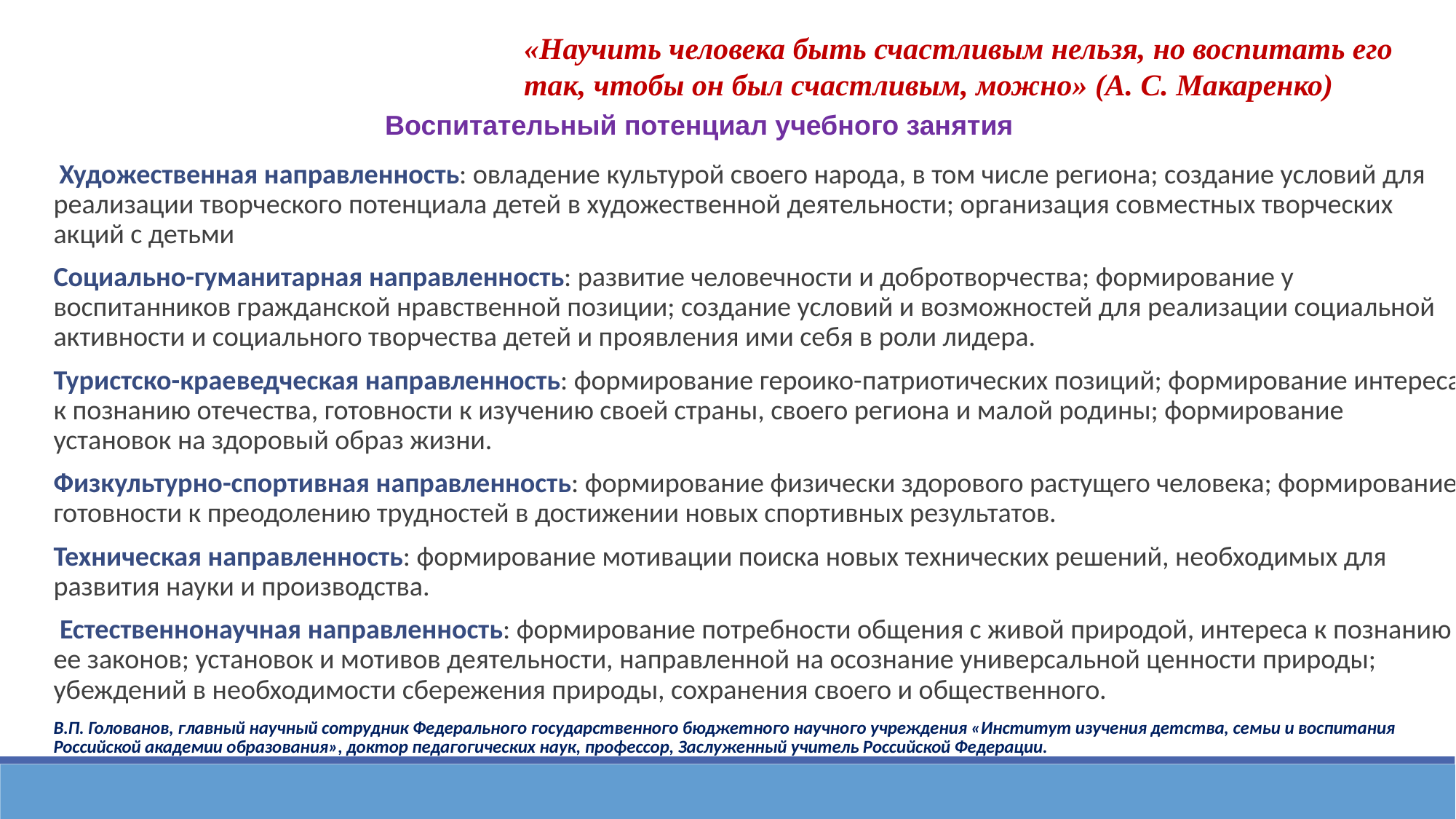

«Научить человека быть счастливым нельзя, но воспитать его так, чтобы он был счастливым, можно» (А. С. Макаренко)
Воспитательный потенциал учебного занятия
 Художественная направленность: овладение культурой своего народа, в том числе региона; создание условий для реализации творческого потенциала детей в художественной деятельности; организация совместных творческих акций с детьми
Социально-гуманитарная направленность: развитие человечности и добротворчества; формирование у воспитанников гражданской нравственной позиции; создание условий и возможностей для реализации социальной активности и социального творчества детей и проявления ими себя в роли лидера.
Туристско-краеведческая направленность: формирование героико-патриотических позиций; формирование интереса к познанию отечества, готовности к изучению своей страны, своего региона и малой родины; формирование установок на здоровый образ жизни.
Физкультурно-спортивная направленность: формирование физически здорового растущего человека; формирование готовности к преодолению трудностей в достижении новых спортивных результатов.
Техническая направленность: формирование мотивации поиска новых технических решений, необходимых для развития науки и производства.
 Естественнонаучная направленность: формирование потребности общения с живой природой, интереса к познанию ее законов; установок и мотивов деятельности, направленной на осознание универсальной ценности природы; убеждений в необходимости сбережения природы, сохранения своего и общественного.
В.П. Голованов, главный научный сотрудник Федерального государственного бюджетного научного учреждения «Институт изучения детства, семьи и воспитания Российской академии образования», доктор педагогических наук, профессор, Заслуженный учитель Российской Федерации.